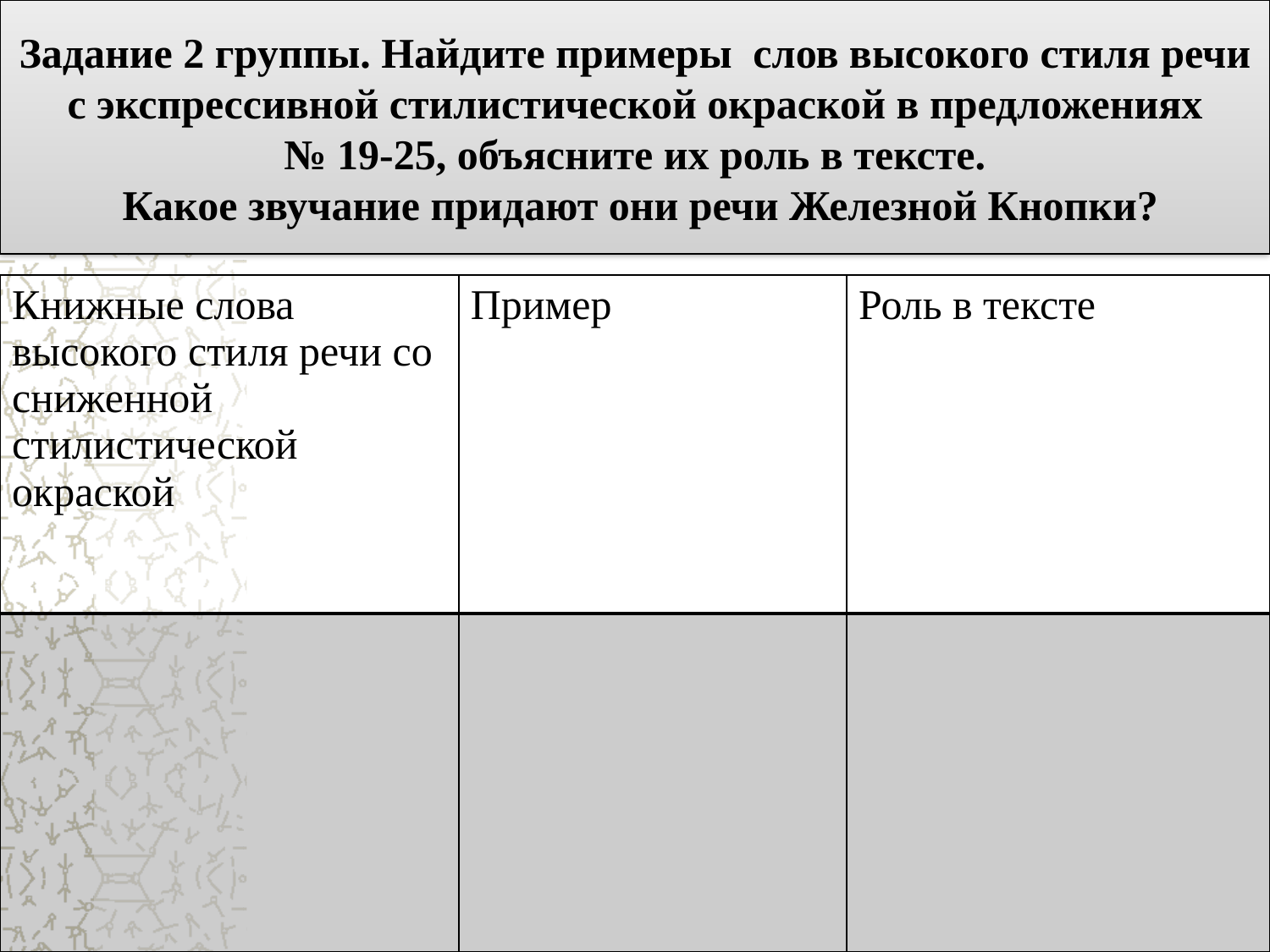

# Задание 2 группы. Найдите примеры  слов высокого стиля речи с экспрессивной стилистической окраской в предложениях № 19-25, объясните их роль в тексте. Какое звучание придают они речи Железной Кнопки?
| Книжные слова высокого стиля речи со сниженной стилистической окраской | Пример | Роль в тексте |
| --- | --- | --- |
|  |  |  |